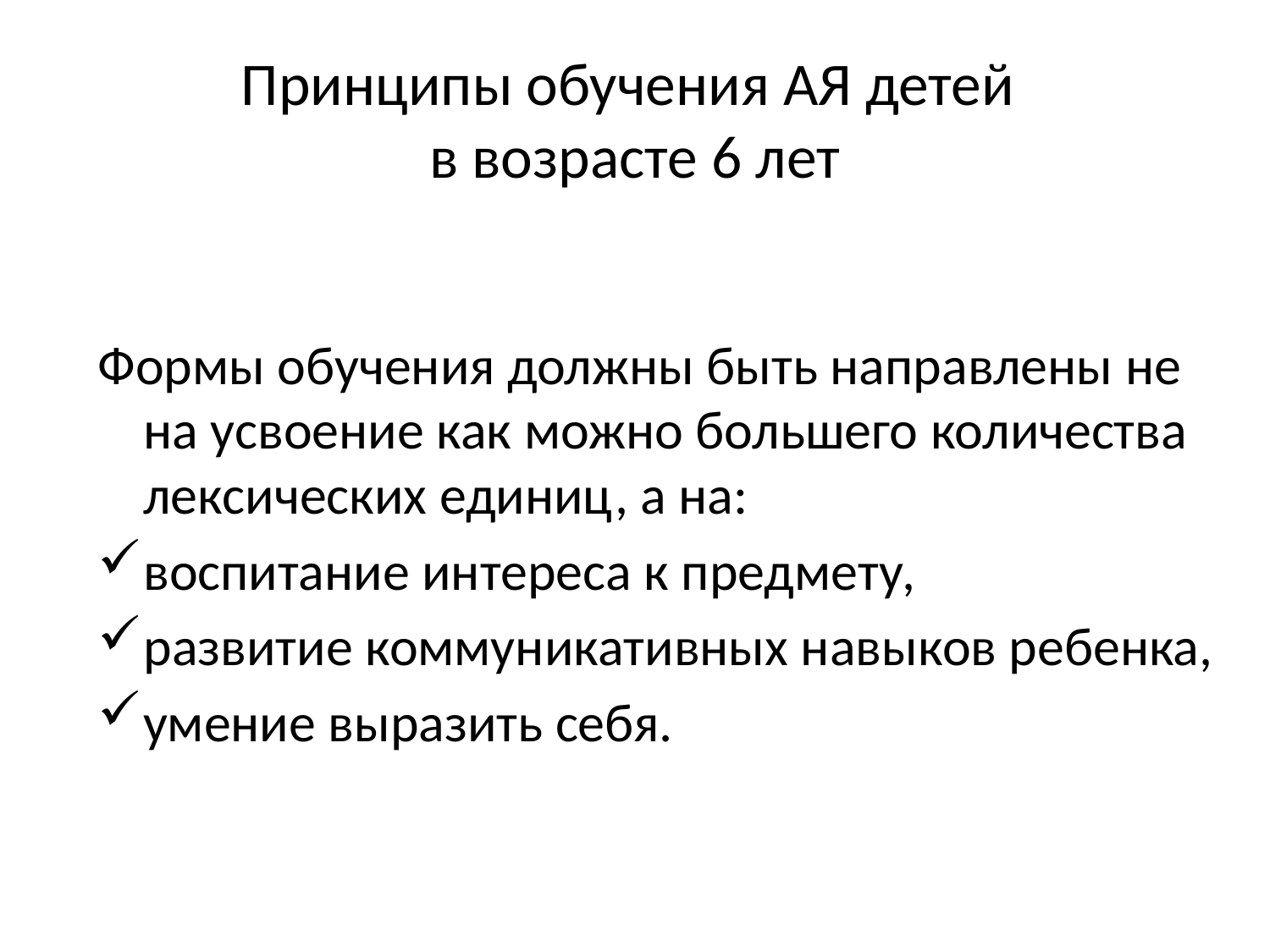

# Принципы обучения АЯ детей в возрасте 6 лет
Формы обучения должны быть направлены не на усвоение как можно большего количества лексических единиц, а на:
воспитание интереса к предмету,
развитие коммуникативных навыков ребенка,
умение выразить себя.